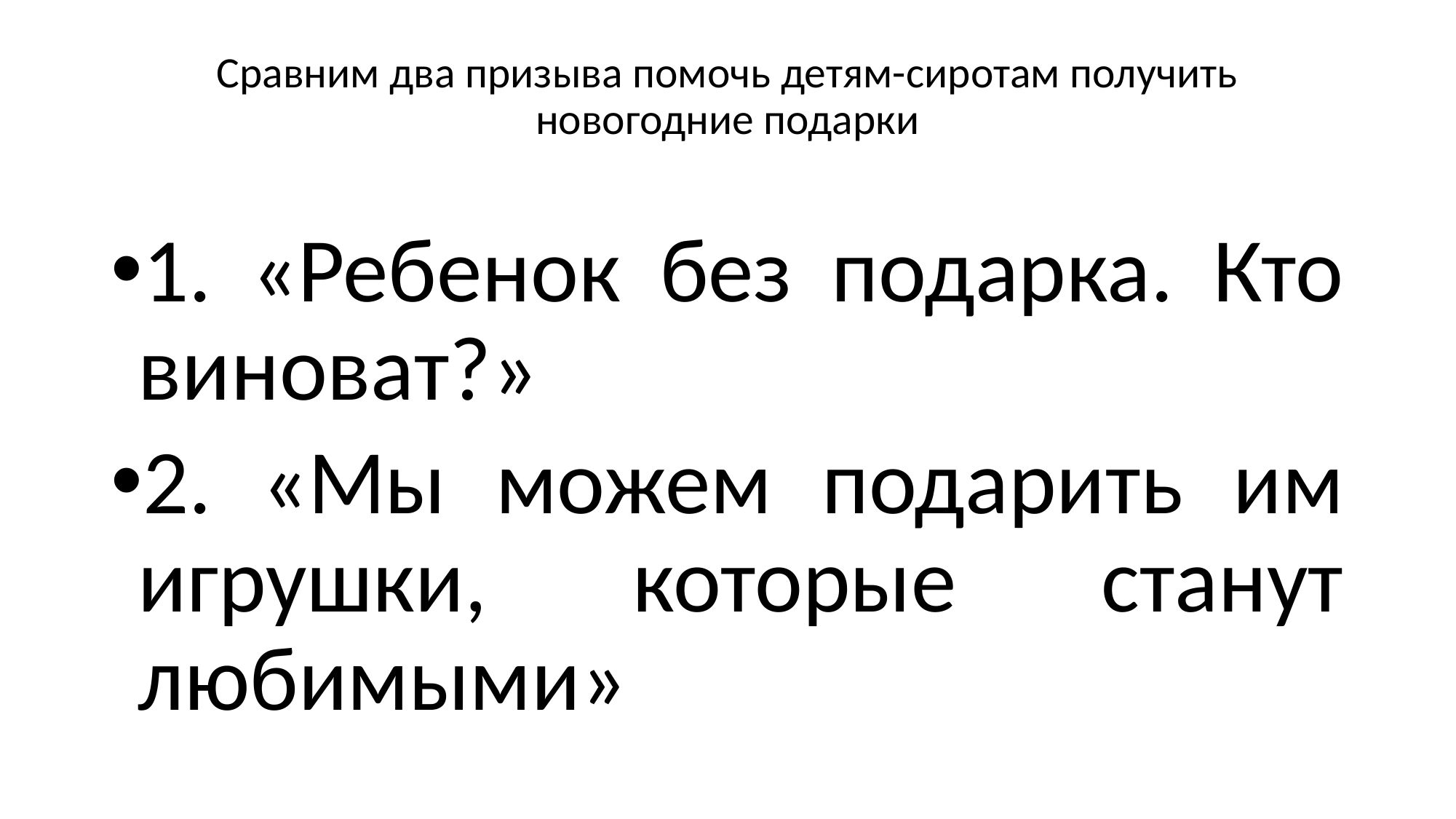

# Сравним два призыва помочь детям-сиротам получить новогодние подарки
1. «Ребенок без подарка. Кто виноват?»
2. «Мы можем подарить им игрушки, которые станут любимыми»